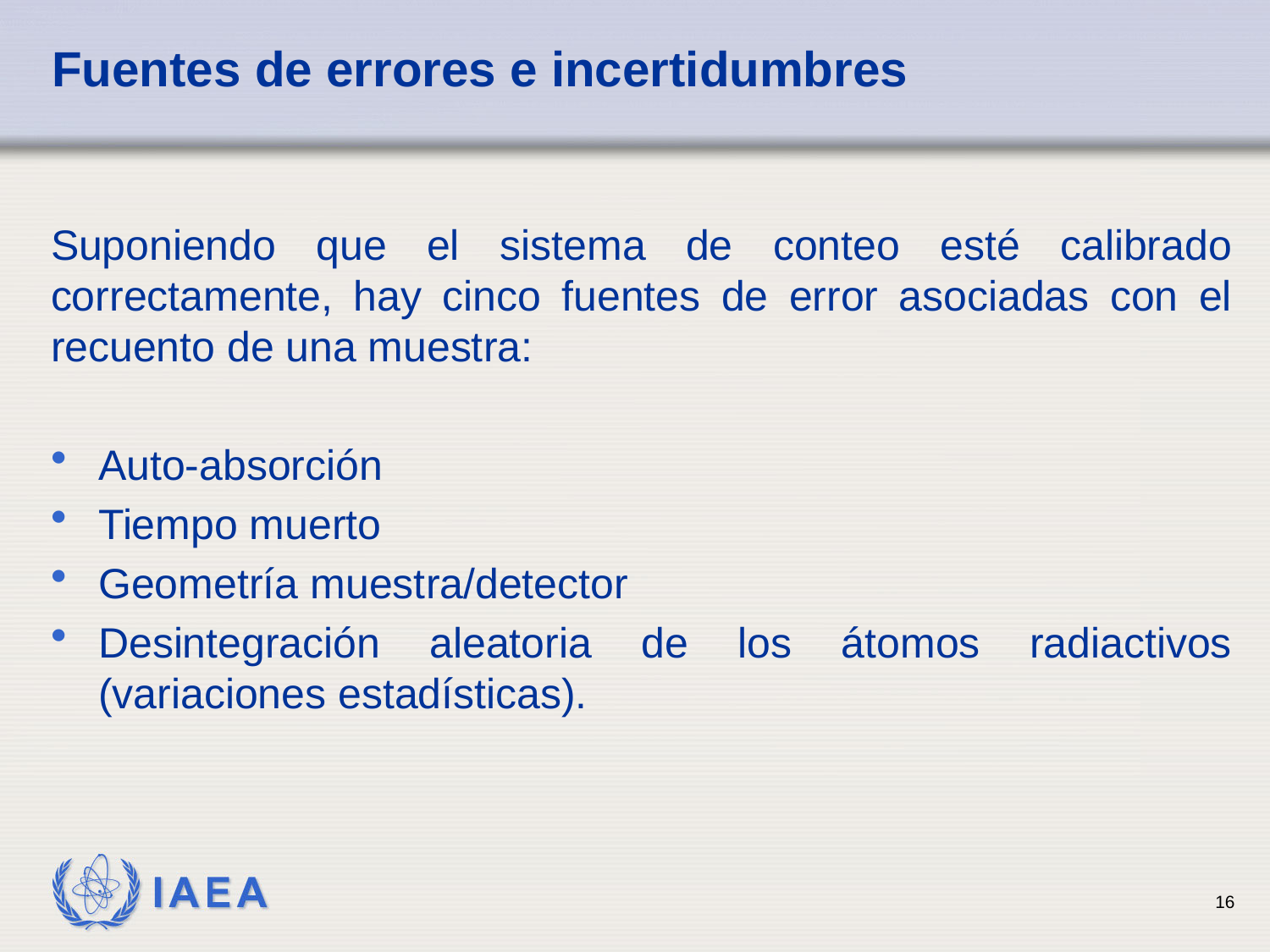

# Fuentes de errores e incertidumbres
Suponiendo que el sistema de conteo esté calibrado correctamente, hay cinco fuentes de error asociadas con el recuento de una muestra:

Auto-absorción
Tiempo muerto
Geometría muestra/detector
Desintegración aleatoria de los átomos radiactivos (variaciones estadísticas).
16